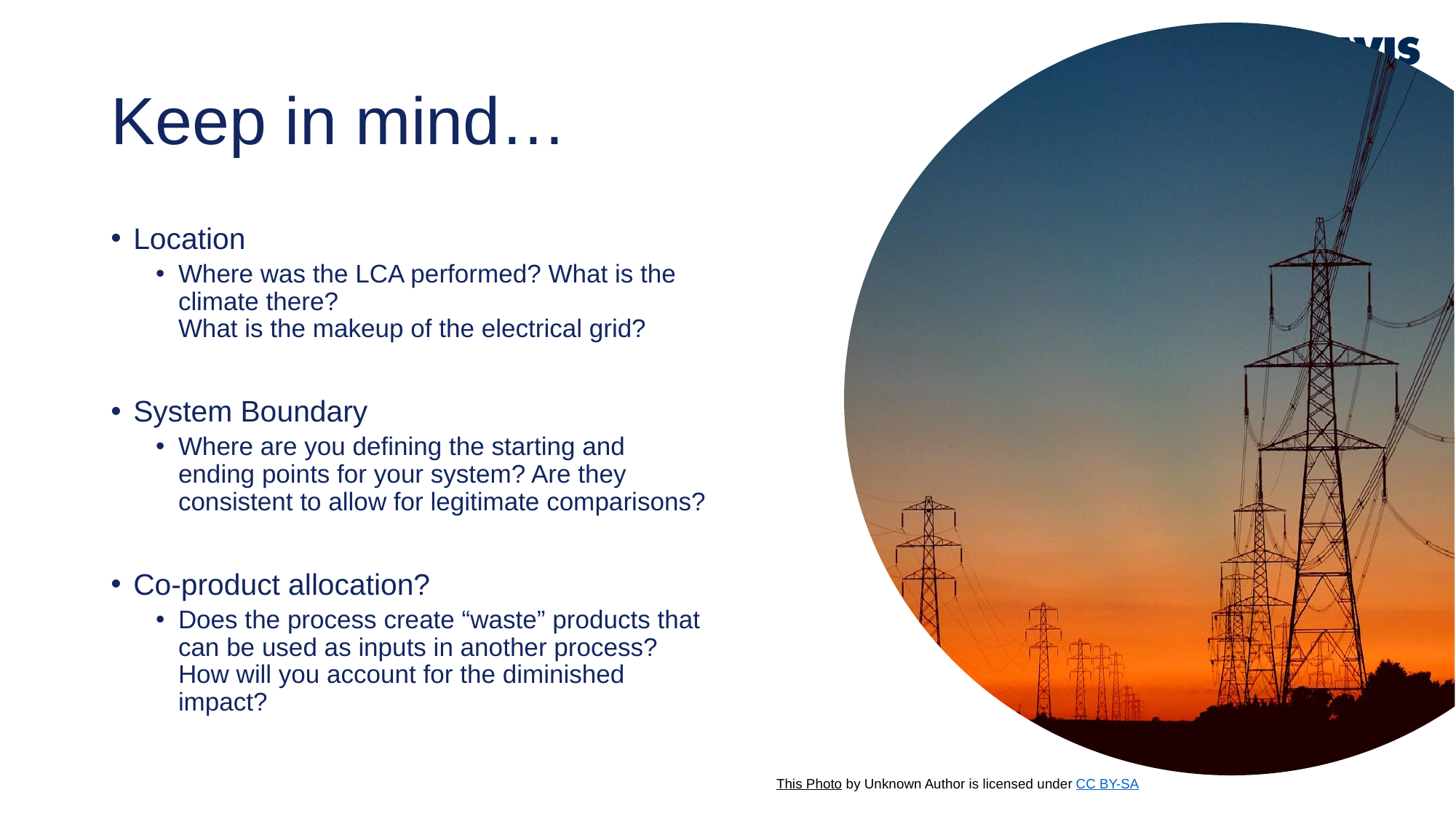

# Keep in mind…
Location
Where was the LCA performed? What is the climate there?
What is the makeup of the electrical grid?

System Boundary
Where are you defining the starting and ending points for your system? Are they consistent to allow for legitimate comparisons?

Co-product allocation?
Does the process create “waste” products that can be used as inputs in another process? How will you account for the diminished impact?

This Photo by Unknown Author is licensed under CC BY-SA